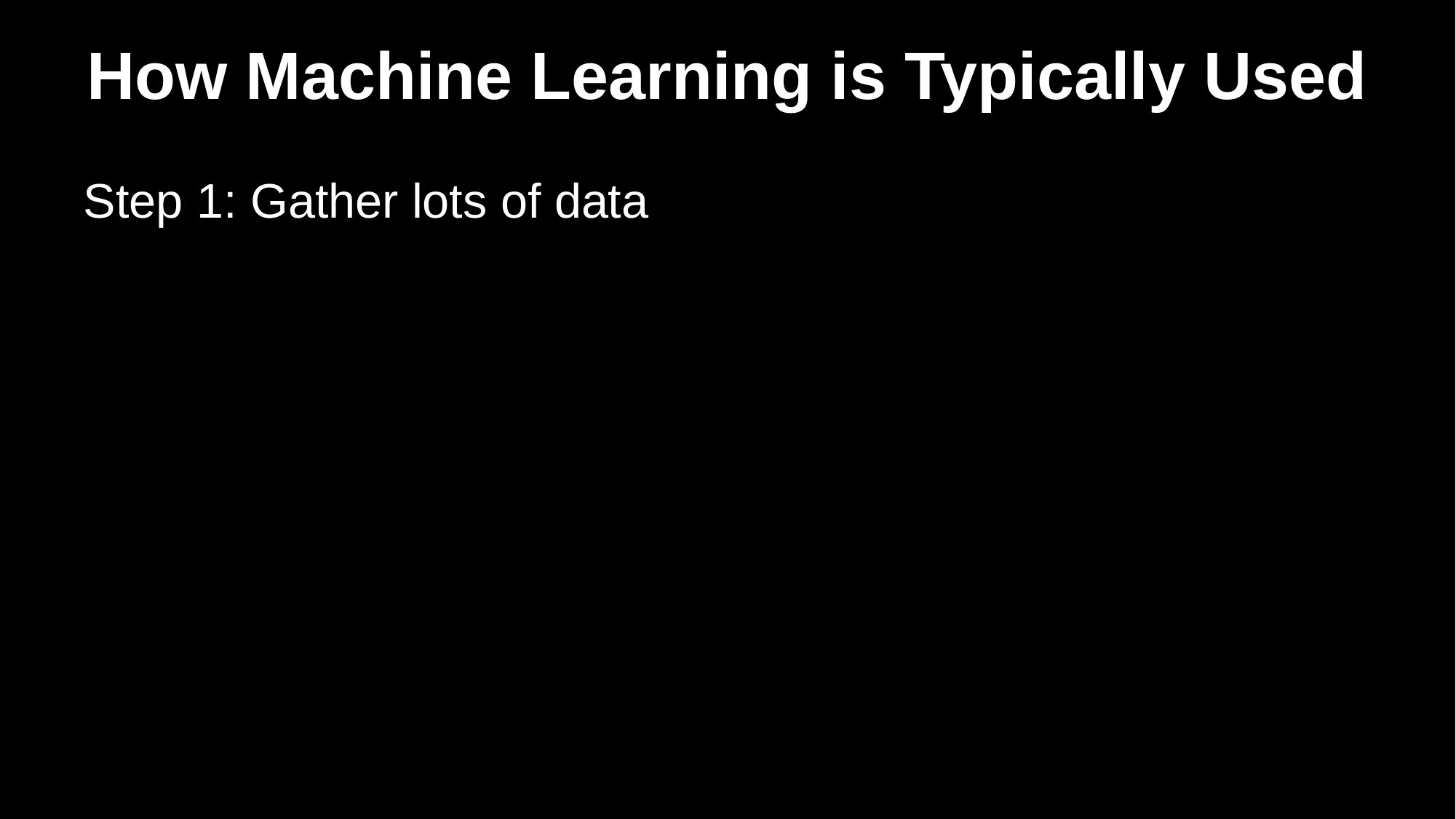

# How Machine Learning is Typically Used
Step 1: Gather lots of data